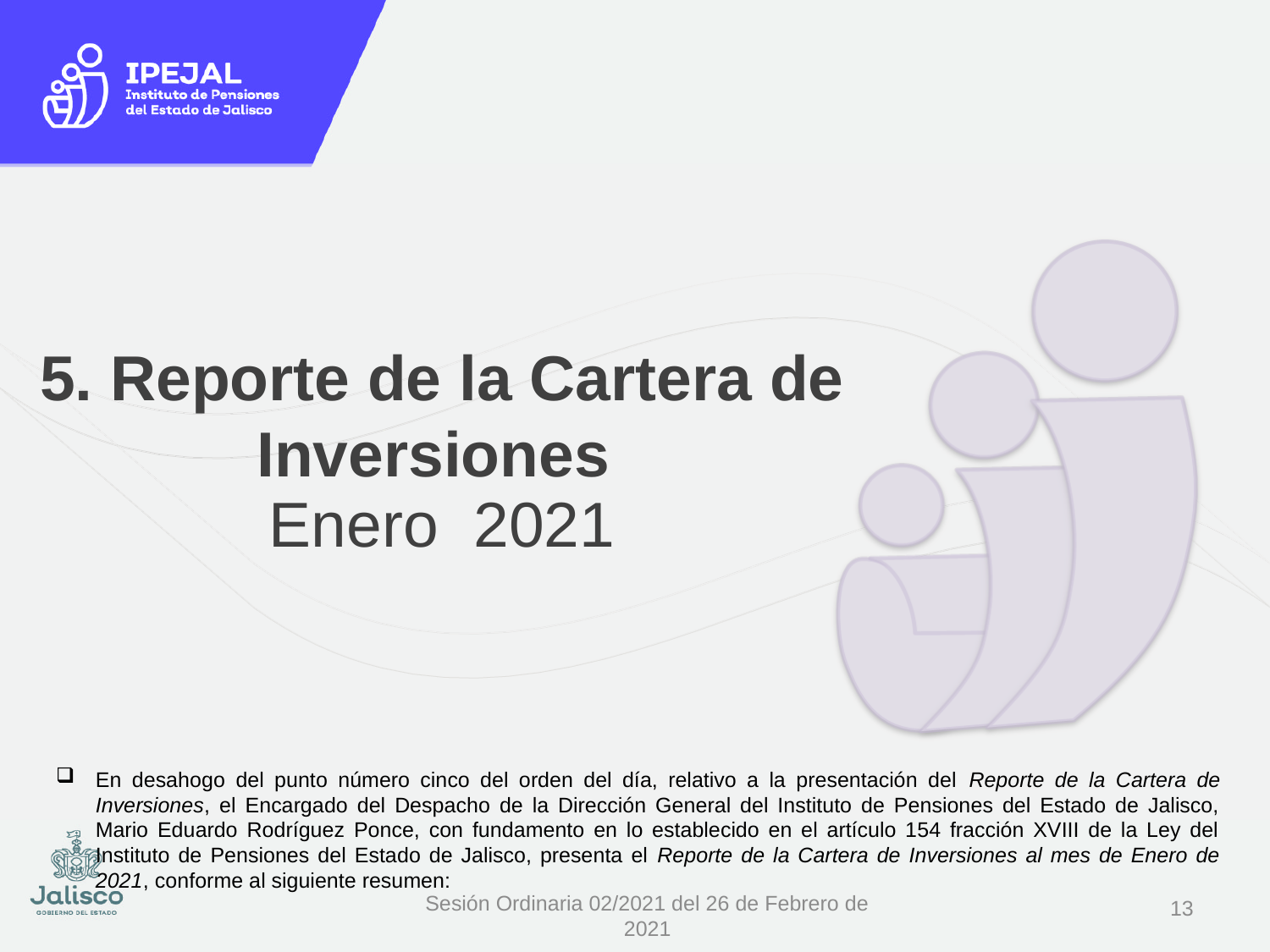

# 5. Reporte de la Cartera de Inversiones
Enero  2021
En desahogo del punto número cinco del orden del día, relativo a la presentación del Reporte de la Cartera de Inversiones, el Encargado del Despacho de la Dirección General del Instituto de Pensiones del Estado de Jalisco, Mario Eduardo Rodríguez Ponce, con fundamento en lo establecido en el artículo 154 fracción XVIII de la Ley del Instituto de Pensiones del Estado de Jalisco, presenta el Reporte de la Cartera de Inversiones al mes de Enero de 2021, conforme al siguiente resumen:
13
Sesión Ordinaria 02/2021 del 26 de Febrero de 2021